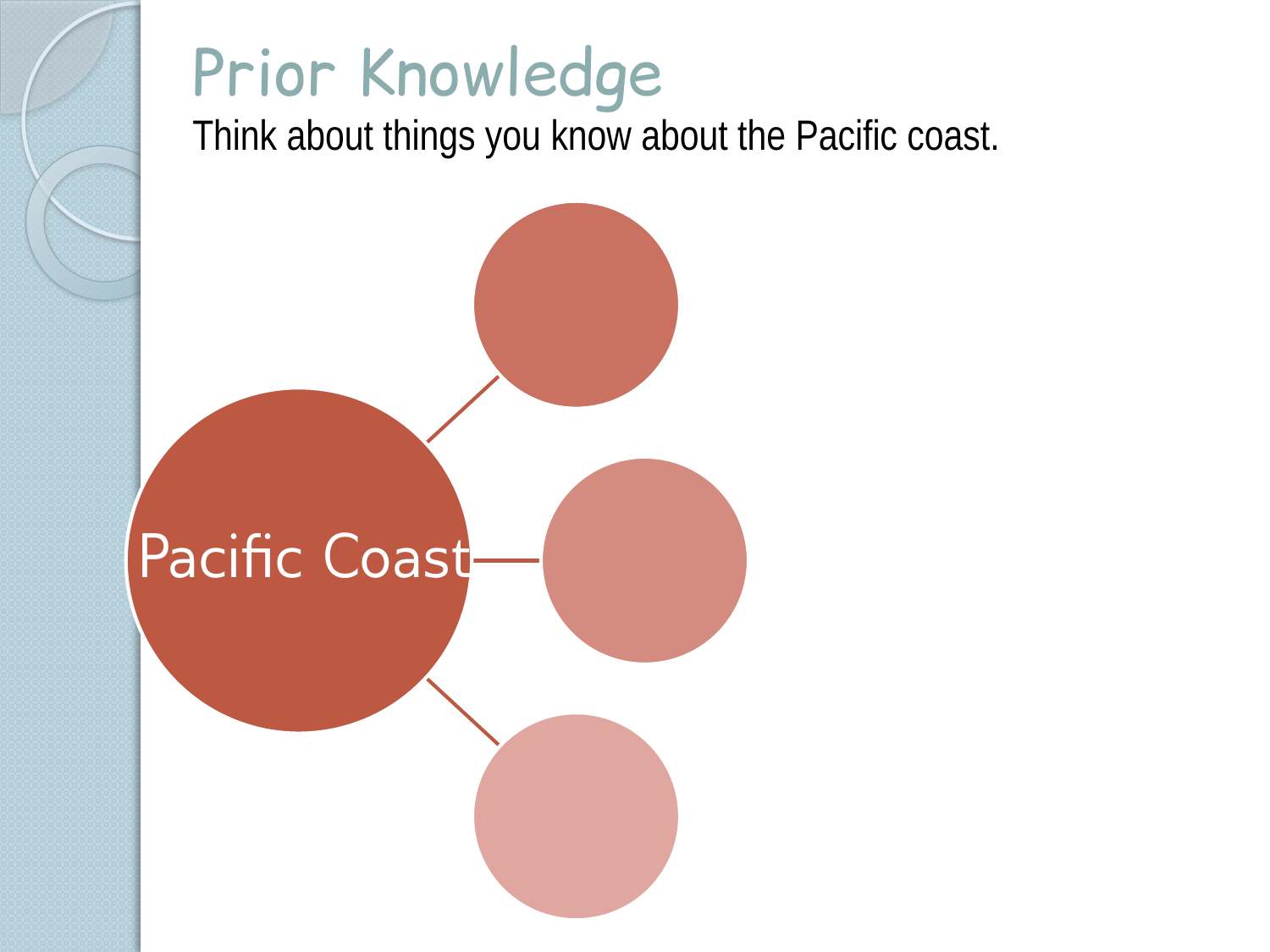

# Prior Knowledge Think about things you know about the Pacific coast.

Pacific Coast